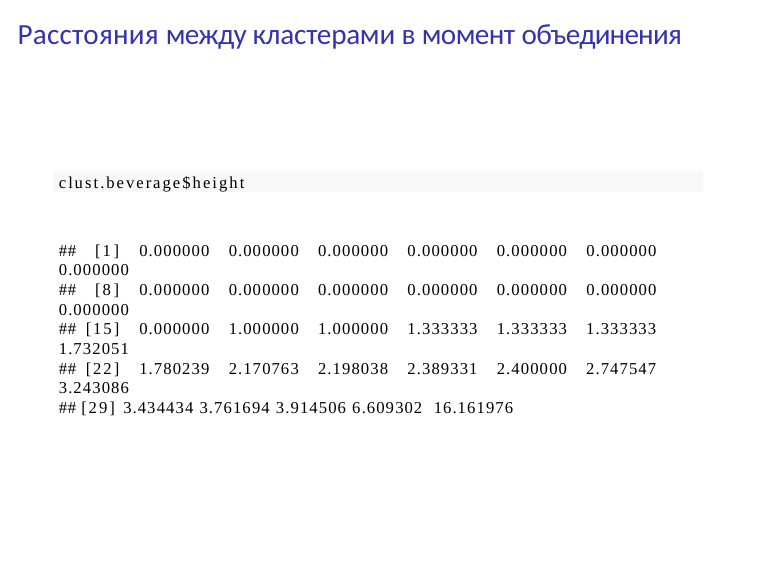

# Расстояния между кластерами в момент объединения
clust.beverage$height
##   [1]  0.000000   0.000000   0.000000   0.000000   0.000000   0.000000   0.000000
##   [8]  0.000000   0.000000   0.000000   0.000000   0.000000   0.000000   0.000000
## [15]  0.000000   1.000000   1.000000   1.333333   1.333333   1.333333   1.732051
## [22]  1.780239   2.170763   2.198038   2.389331   2.400000   2.747547   3.243086
## [29] 3.434434 3.761694 3.914506 6.609302 16.161976